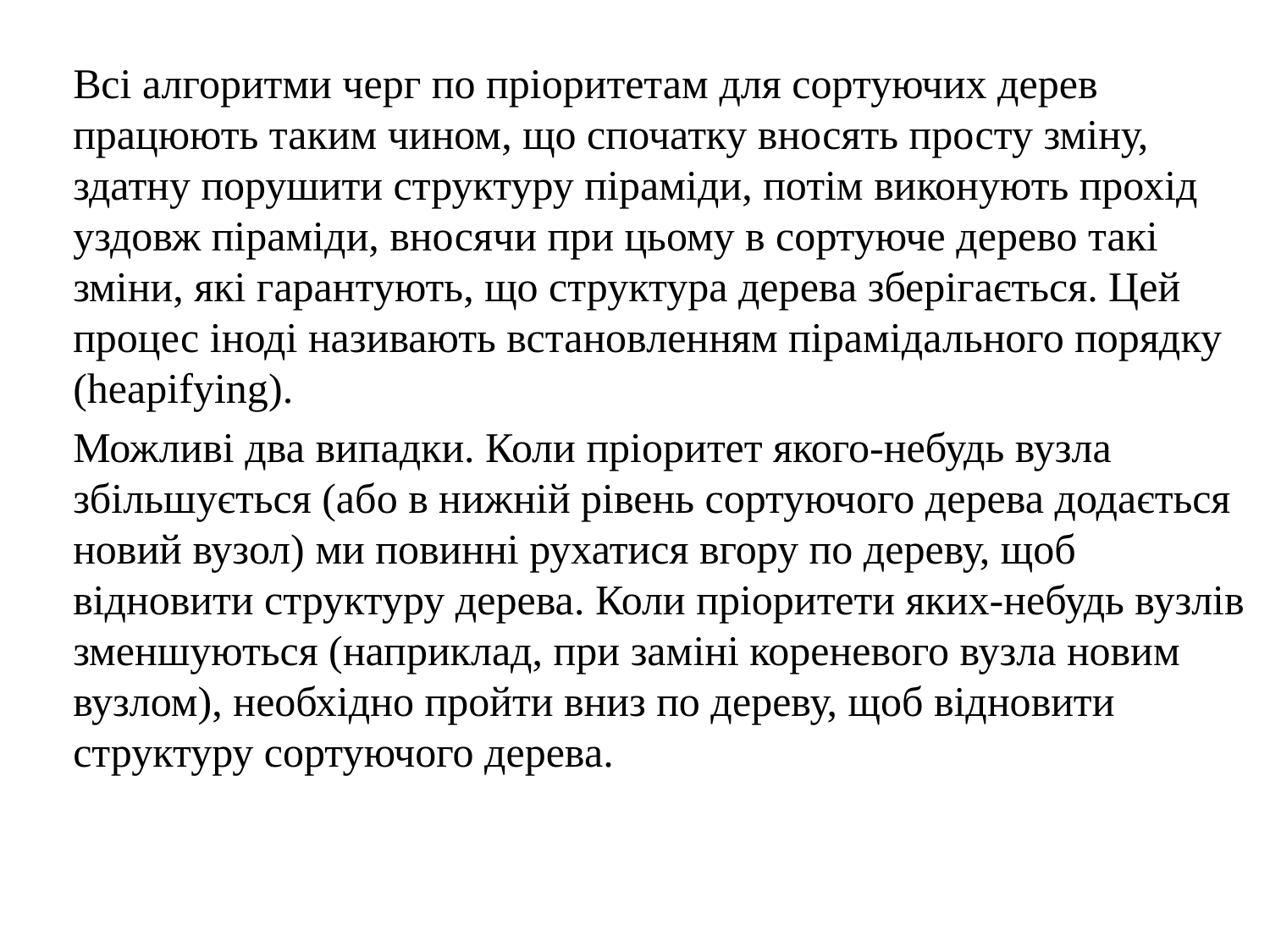

Всі алгоритми черг по пріоритетам для сортуючих дерев працюють таким чином, що спочатку вносять просту зміну, здатну порушити структуру піраміди, потім виконують прохід уздовж піраміди, вносячи при цьому в сортуюче дерево такі зміни, які гарантують, що структура дерева зберігається. Цей процес іноді називають встановленням пірамідального порядку (heapifying).
	Можливі два випадки. Коли пріоритет якого-небудь вузла збільшується (або в нижній рівень сортуючого дерева додається новий вузол) ми повинні рухатися вгору по дереву, щоб відновити структуру дерева. Коли пріоритети яких-небудь вузлів зменшуються (наприклад, при заміні кореневого вузла новим вузлом), необхідно пройти вниз по дереву, щоб відновити структуру сортуючого дерева.